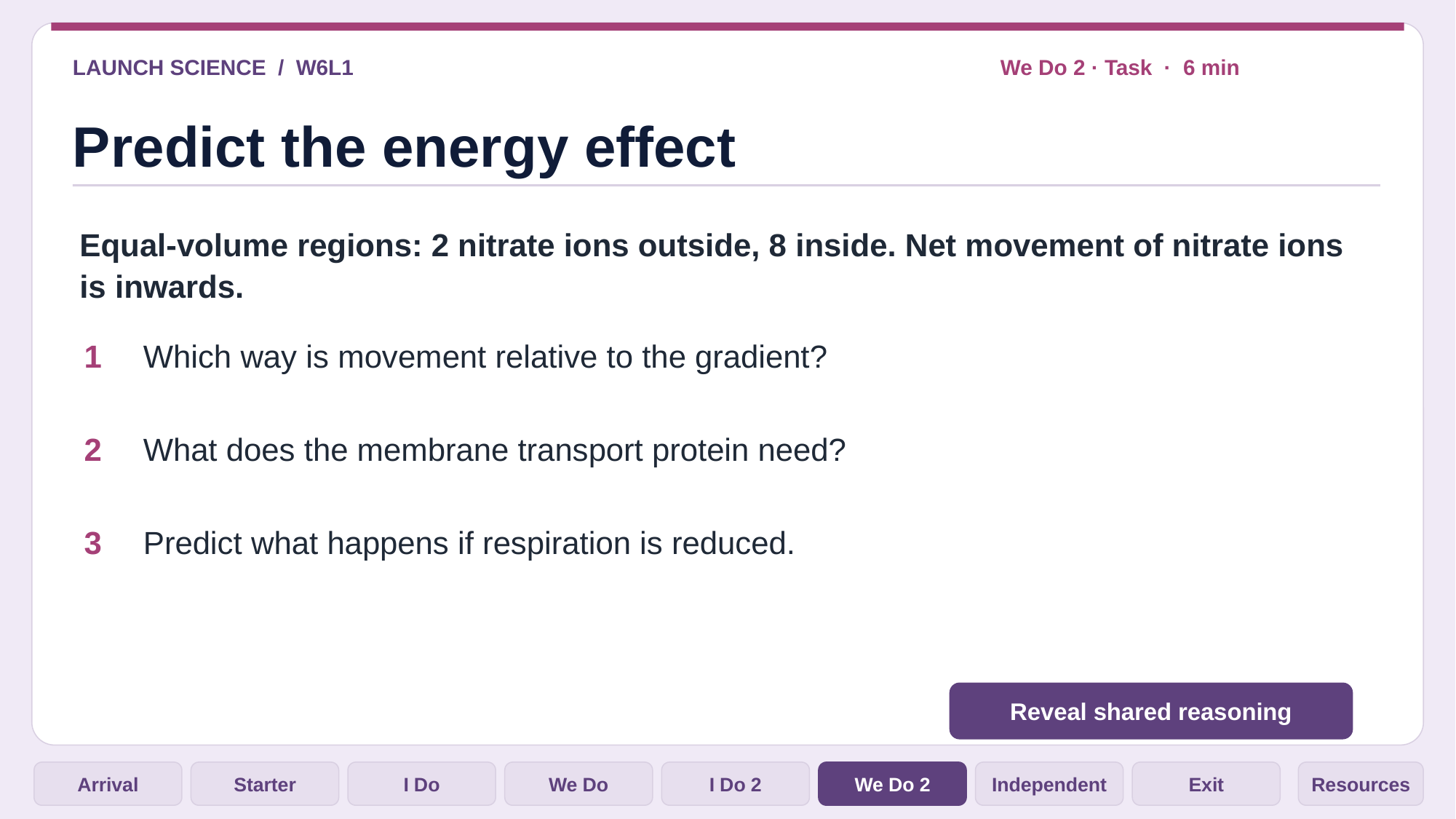

LAUNCH SCIENCE  /  W6L1
We Do 2 · Task  ·  6 min
Predict the energy effect

Equal-volume regions: 2 nitrate ions outside, 8 inside. Net movement of nitrate ions is inwards.
1
Which way is movement relative to the gradient?
2
What does the membrane transport protein need?
3
Predict what happens if respiration is reduced.
Reveal shared reasoning
Arrival
Starter
I Do
We Do
I Do 2
We Do 2
Independent
Exit
Resources